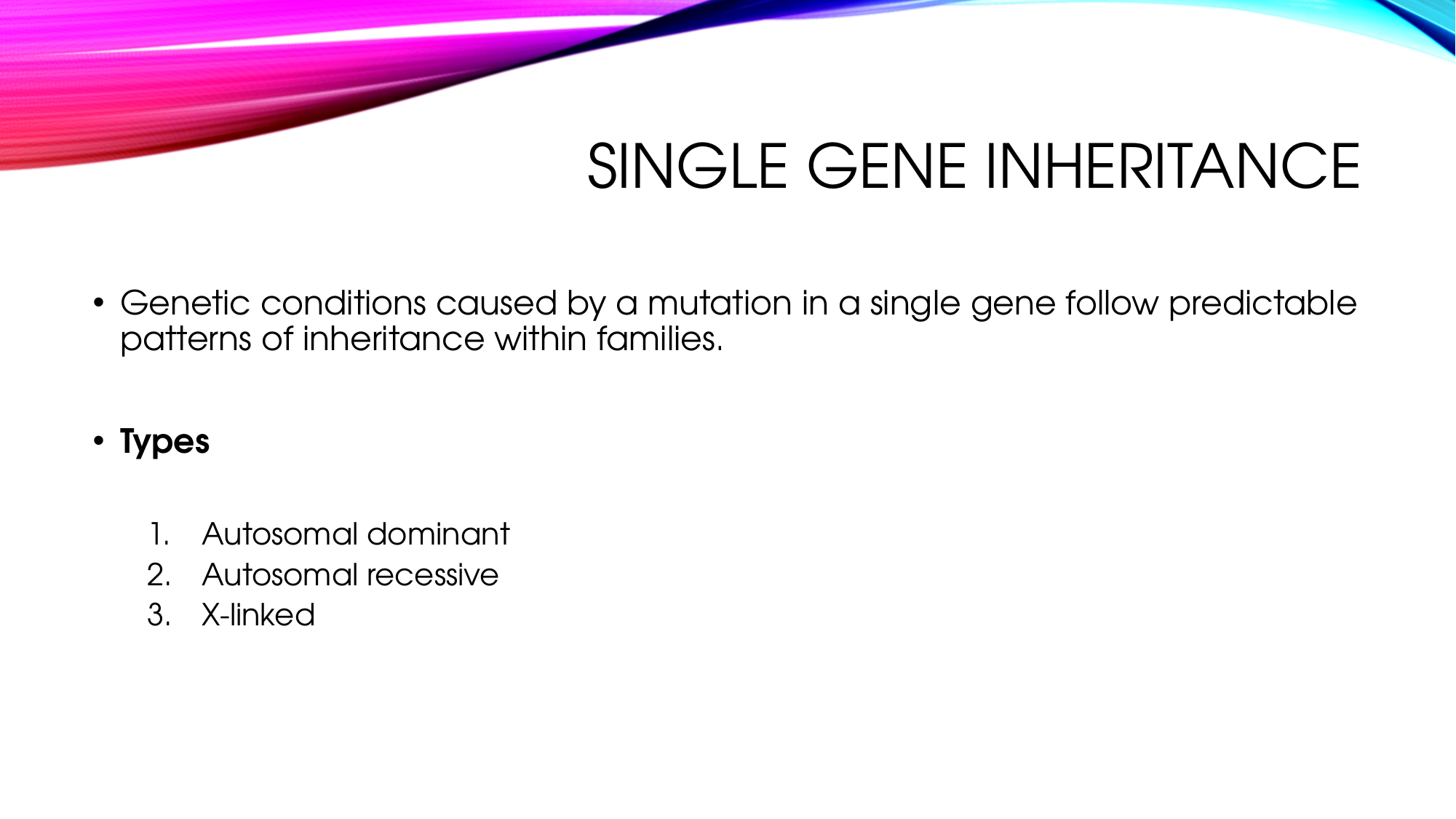

# Single gene inheritance
Genetic conditions caused by a mutation in a single gene follow predictable patterns of inheritance within families.

Types

Autosomal dominant
Autosomal recessive
X-linked